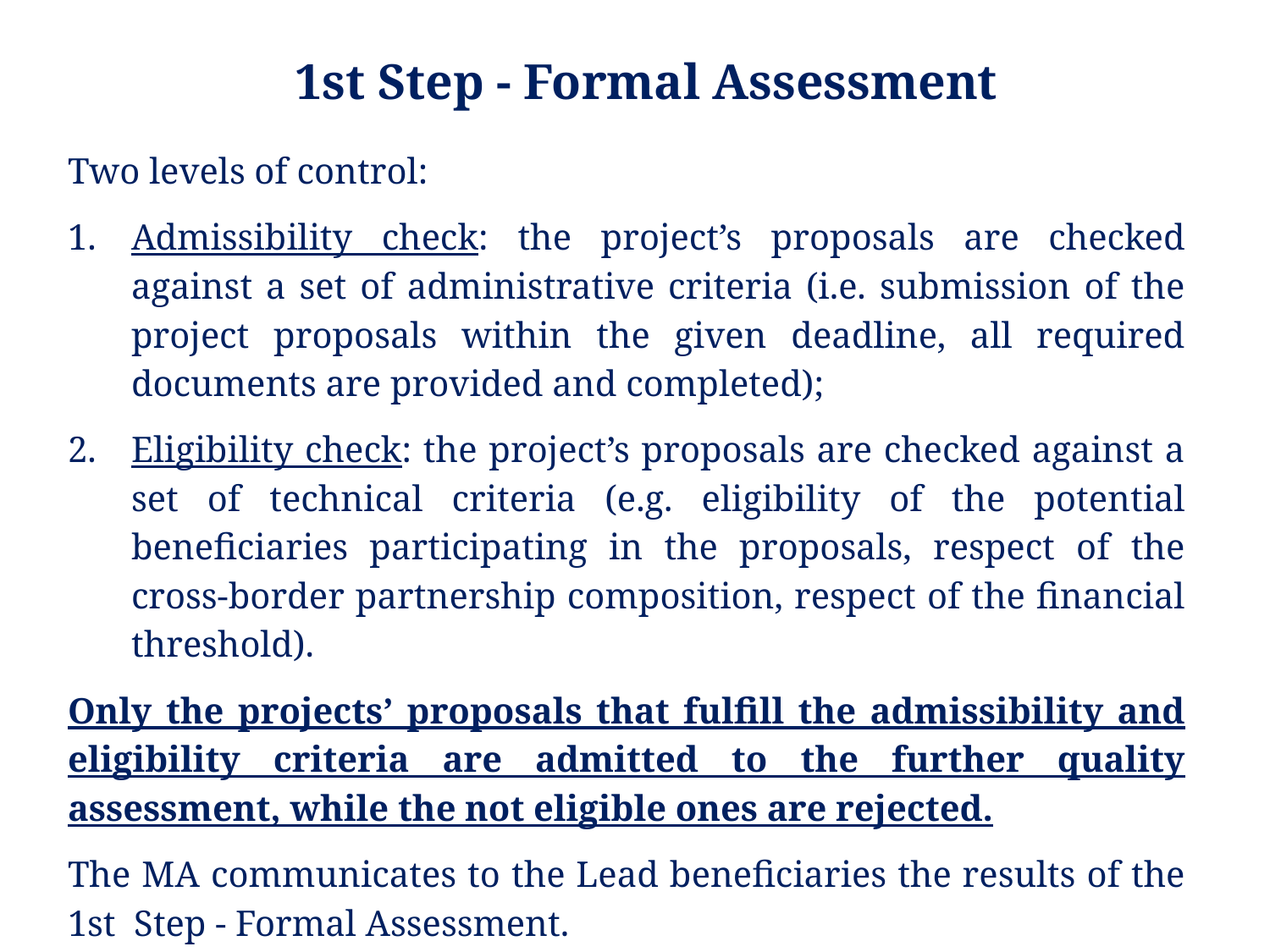

# 1st Step - Formal Assessment
Two levels of control:
Admissibility check: the project’s proposals are checked against a set of administrative criteria (i.e. submission of the project proposals within the given deadline, all required documents are provided and completed);
Eligibility check: the project’s proposals are checked against a set of technical criteria (e.g. eligibility of the potential beneficiaries participating in the proposals, respect of the cross-border partnership composition, respect of the financial threshold).
Only the projects’ proposals that fulfill the admissibility and eligibility criteria are admitted to the further quality assessment, while the not eligible ones are rejected.
The MA communicates to the Lead beneficiaries the results of the 1st  Step - Formal Assessment.